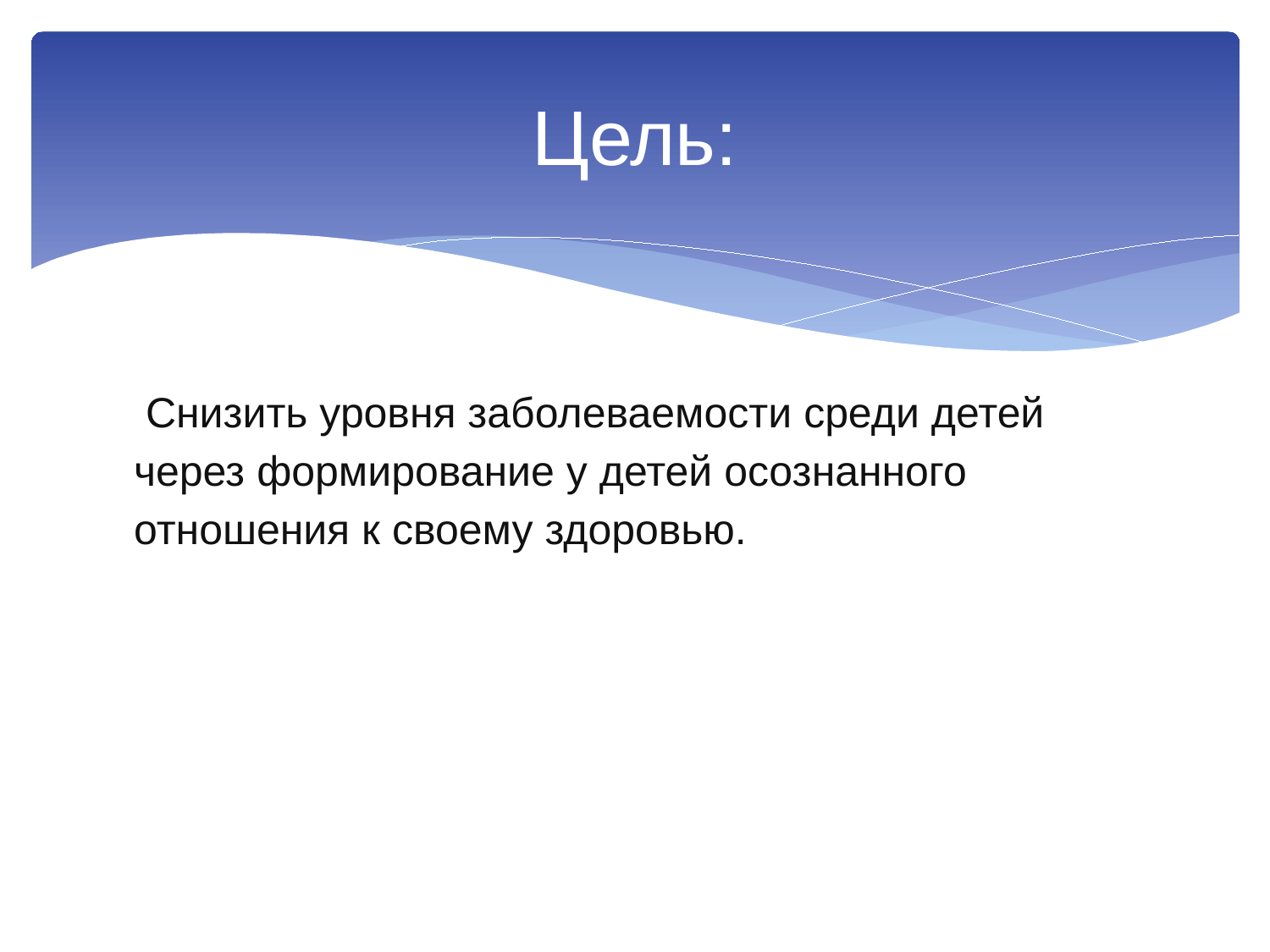

# Цель:
 Снизить уровня заболеваемости среди детей через формирование у детей осознанного отношения к своему здоровью.